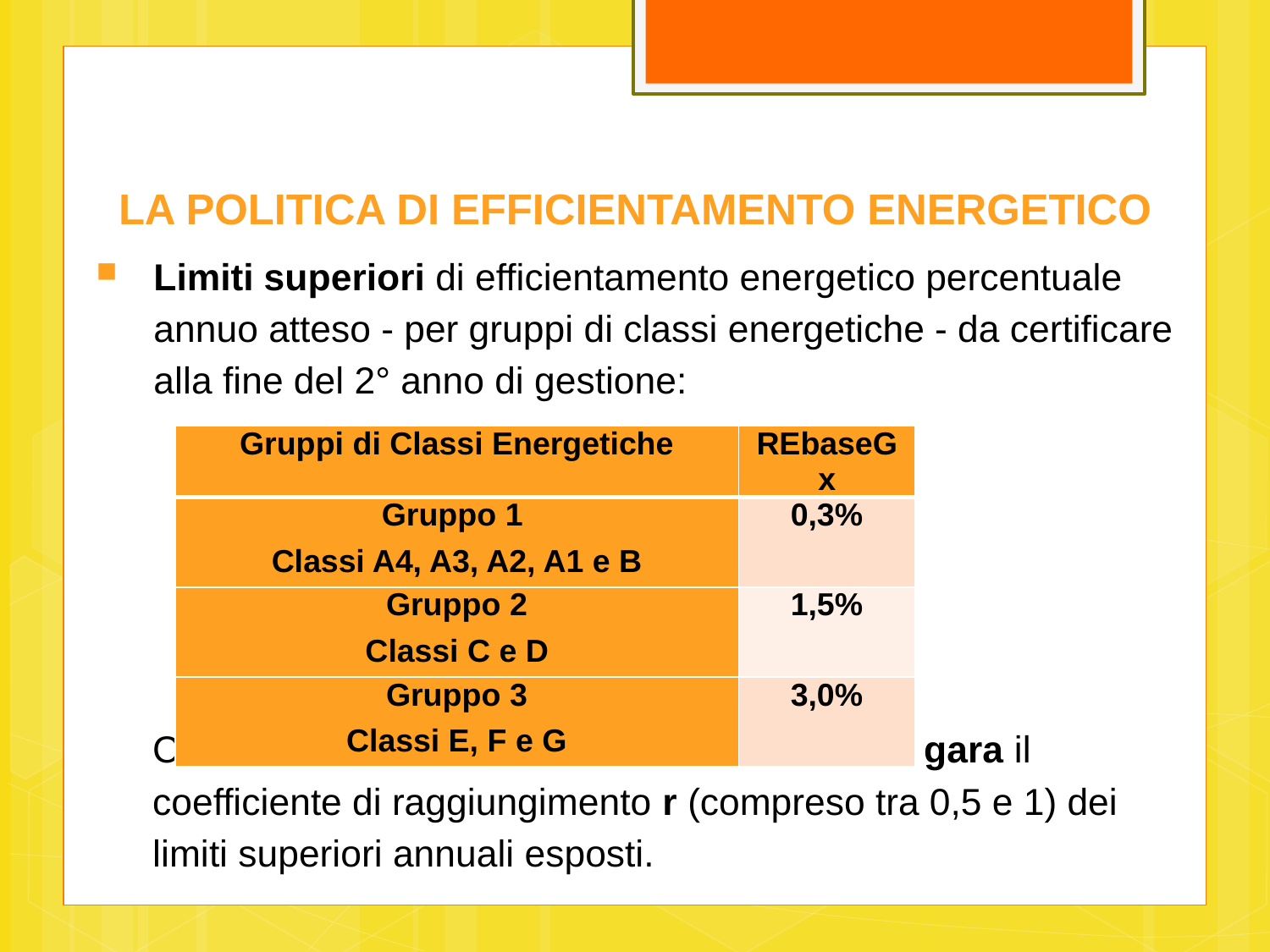

LA POLITICA DI EFFICIENTAMENTO ENERGETICO
Limiti superiori di efficientamento energetico percentuale annuo atteso - per gruppi di classi energetiche - da certificare alla fine del 2° anno di gestione:

Ciascun Concorrente dovrà offrire in sede di gara il coefficiente di raggiungimento r (compreso tra 0,5 e 1) dei limiti superiori annuali esposti.

| Gruppi di Classi Energetiche | REbaseGx |
| --- | --- |
| Gruppo 1 Classi A4, A3, A2, A1 e B | 0,3% |
| Gruppo 2 Classi C e D | 1,5% |
| Gruppo 3 Classi E, F e G | 3,0% |